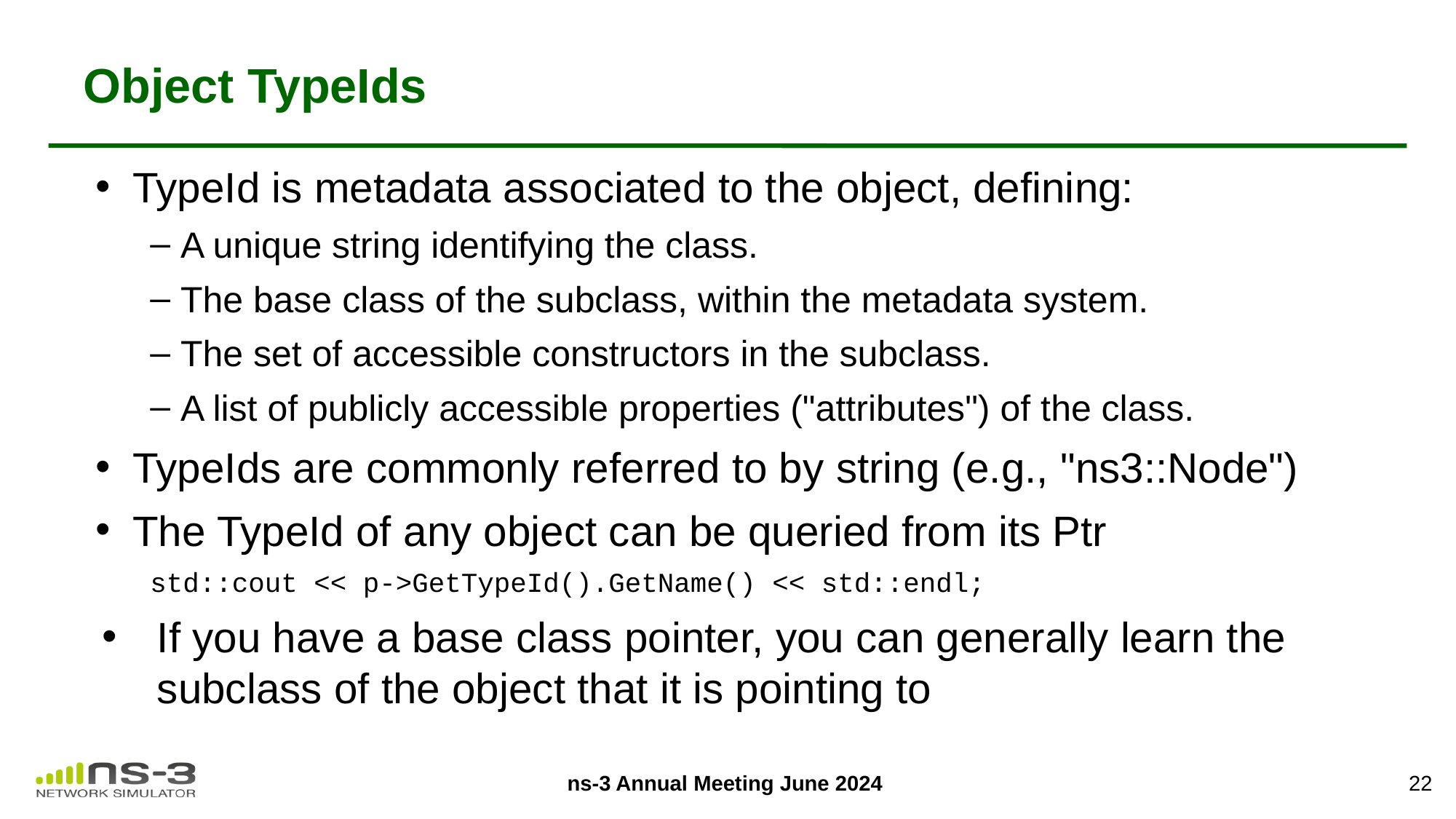

# Object TypeIds
TypeId is metadata associated to the object, defining:
A unique string identifying the class.
The base class of the subclass, within the metadata system.
The set of accessible constructors in the subclass.
A list of publicly accessible properties ("attributes") of the class.
TypeIds are commonly referred to by string (e.g., "ns3::Node")
The TypeId of any object can be queried from its Ptr
std::cout << p->GetTypeId().GetName() << std::endl;
If you have a base class pointer, you can generally learn the subclass of the object that it is pointing to

22
ns-3 Annual Meeting June 2024